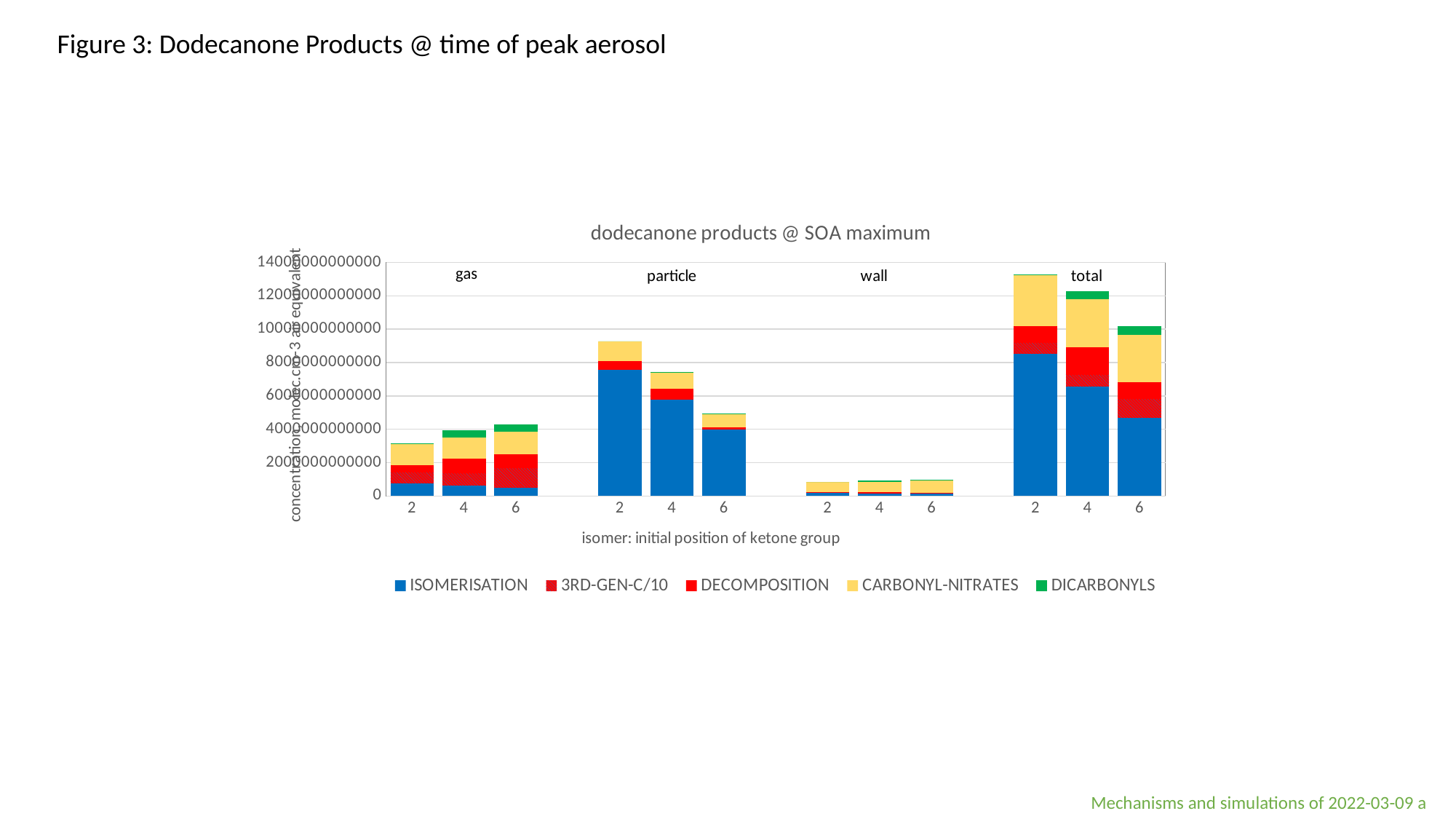

Figure 3: Dodecanone Products @ time of peak aerosol

### Chart: dodecanone products @ SOA maximum

| Category | ISOMERISATION | 3RD-GEN-C/10 | DECOMPOSITION | CARBONYL-NITRATES | DICARBONYLS |
|---|---|---|---|---|---|
| 2 | 769661637203.4702 | 646105000000.0 | 449445884550.39294 | 1271094900000.0 | 4334252491.315001 |
| 4 | 628412955315.6091 | 728330000000.0 | 870436340885.976 | 1295371600000.0 | 409772771776.61 |
| 6 | 516459067956.2954 | 1149070000000.0 | 821527141810.7825 | 1351410800000.0 | 461420091325.82007 |
|  | None | None | None | None | None |
| 2 | 7578809191393.387 | 0.0 | 530979696087.06244 | 1178521500000.0 | 226354272.581 |
| 4 | 5758931116186.727 | 0.0 | 681041007059.0896 | 967608800000.0 | 19686591508.7232 |
| 6 | 3996823797640.0825 | 0.0 | 132971305174.28123 | 780216000000.0 | 15005039255.266401 |
|  | None | None | None | None | None |
| 2 | 194888411851.16977 | 0.0 | 30423569114.162666 | 618598260000.0 | 540406393.0489 |
| 4 | 163914073366.18808 | 0.0 | 76034840016.01956 | 618890610000.0 | 59059736208.6437 |
| 6 | 157839811804.21268 | 0.0 | 53275791758.28456 | 703589500000.0 | 59529118189.838 |
|  | None | None | None | None | None |
| 2 | 8543359240448.025 | 646105000000.0 | 1010849149751.6168 | 3068214660000.0 | 5101013156.9449005 |
| 4 | 6551258144868.524 | 728330000000.0 | 1627512187961.085 | 2881871010000.0 | 488519099493.9769 |
| 6 | 4671122677400.583 | 1149070000000.0 | 1007774238743.3484 | 2835216300000.0 | 535954248770.9244 |
Mechanisms and simulations of 2022-03-09 a